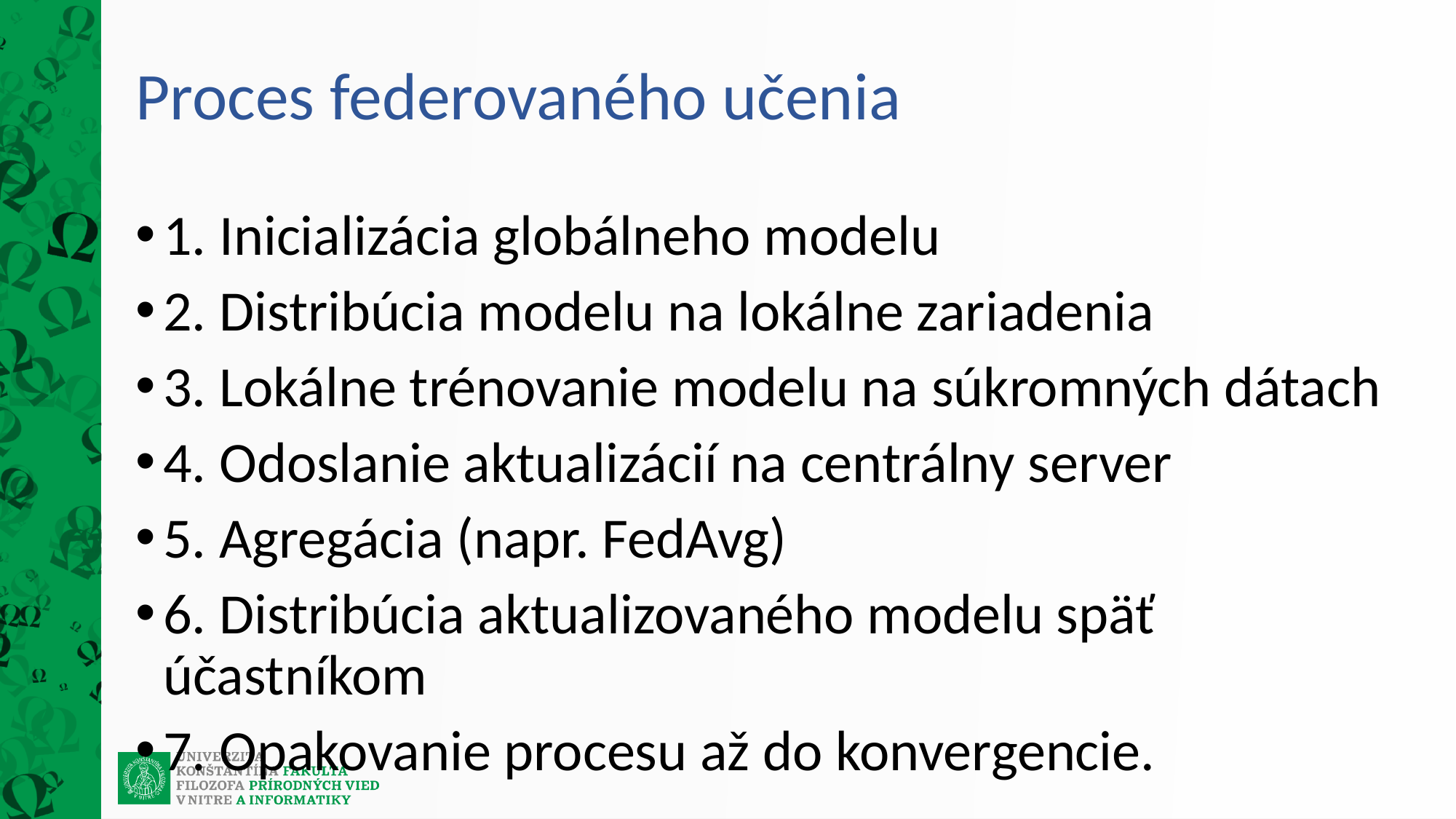

# Proces federovaného učenia
1. Inicializácia globálneho modelu
2. Distribúcia modelu na lokálne zariadenia
3. Lokálne trénovanie modelu na súkromných dátach
4. Odoslanie aktualizácií na centrálny server
5. Agregácia (napr. FedAvg)
6. Distribúcia aktualizovaného modelu späť účastníkom
7. Opakovanie procesu až do konvergencie.